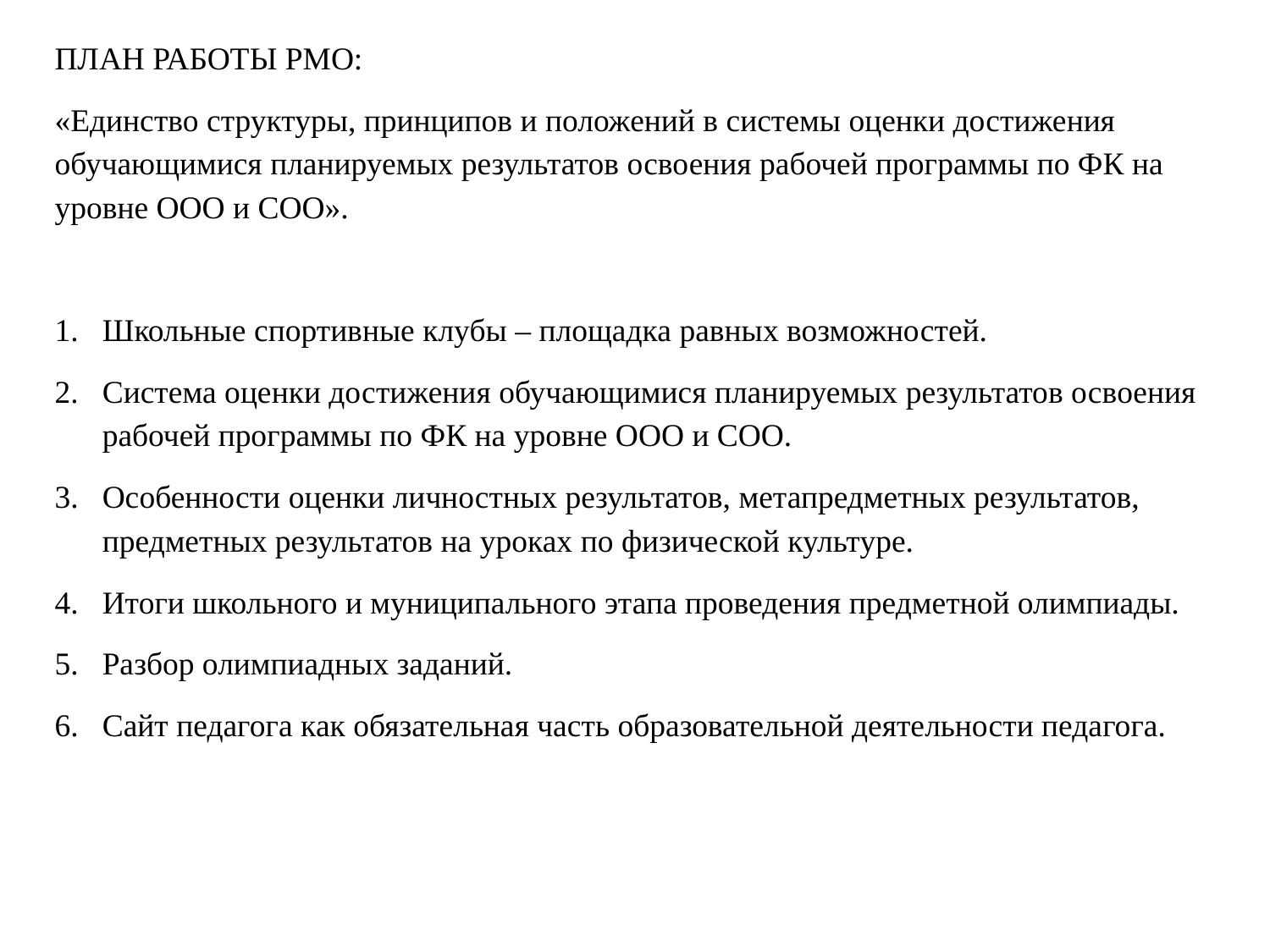

ПЛАН РАБОТЫ РМО:
«Единство структуры, принципов и положений в системы оценки достижения обучающимися планируемых результатов освоения рабочей программы по ФК на уровне ООО и СОО».

Школьные спортивные клубы – площадка равных возможностей.
Система оценки достижения обучающимися планируемых результатов освоения рабочей программы по ФК на уровне ООО и СОО.
Особенности оценки личностных результатов, метапредметных результатов, предметных результатов на уроках по физической культуре.
Итоги школьного и муниципального этапа проведения предметной олимпиады.
Разбор олимпиадных заданий.
Сайт педагога как обязательная часть образовательной деятельности педагога.